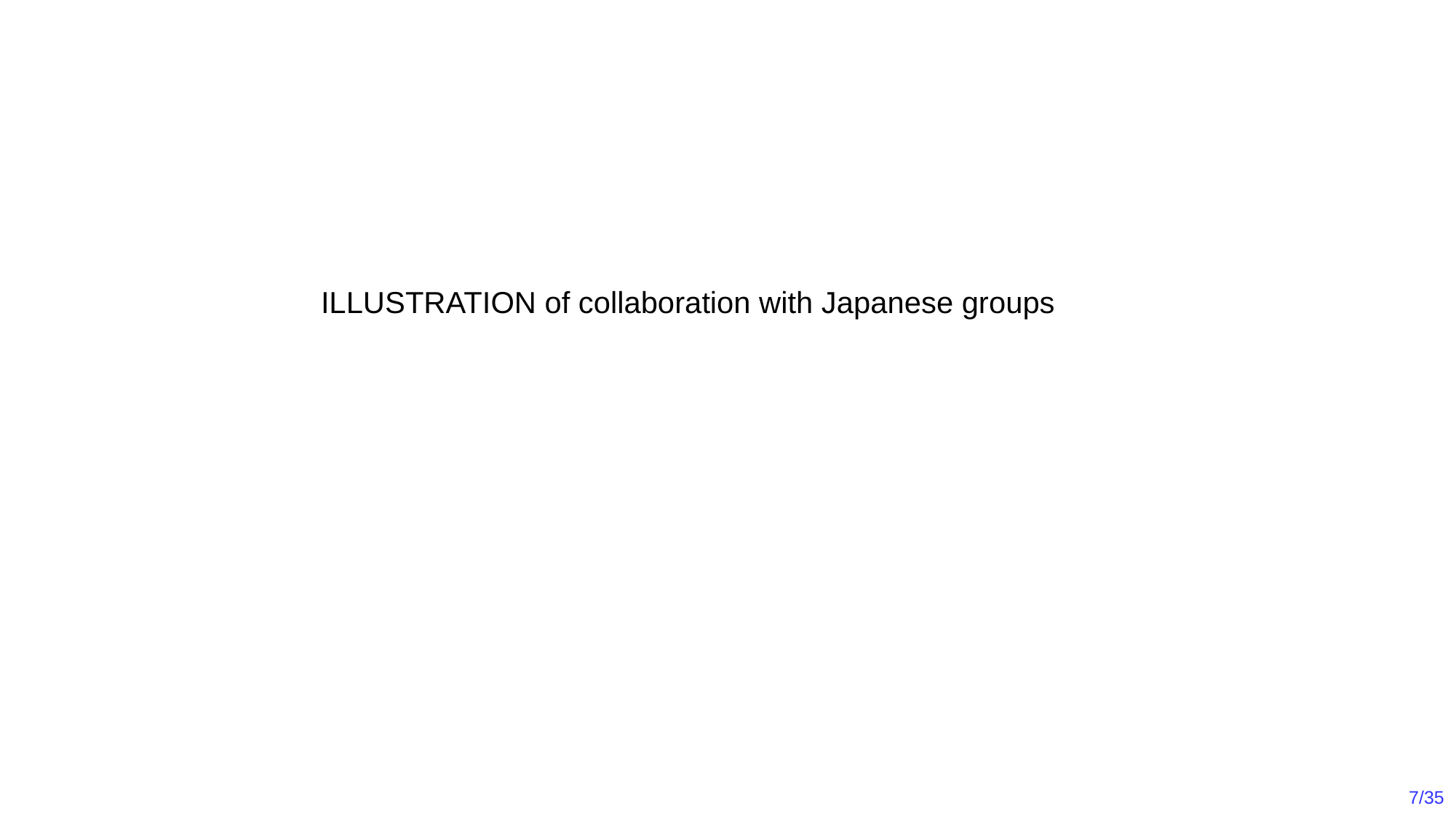

ILLUSTRATION of collaboration with Japanese groups
7/35